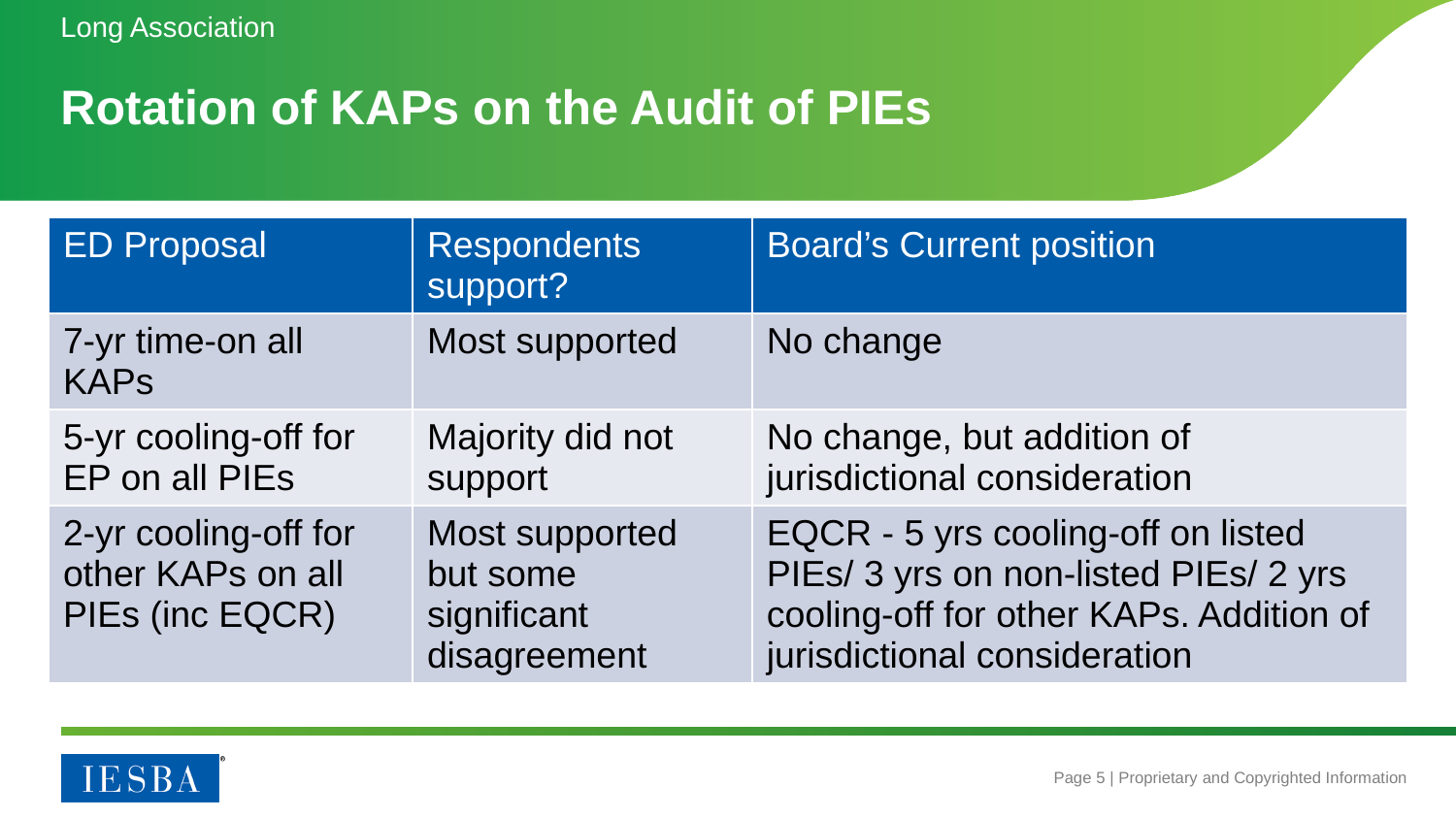

Long Association
# Rotation of KAPs on the Audit of PIEs
| ED Proposal | Respondents support? | Board’s Current position |
| --- | --- | --- |
| 7-yr time-on all KAPs | Most supported | No change |
| 5-yr cooling-off for EP on all PIEs | Majority did not support | No change, but addition of jurisdictional consideration |
| 2-yr cooling-off for other KAPs on all PIEs (inc EQCR) | Most supported but some significant disagreement | EQCR - 5 yrs cooling-off on listed PIEs/ 3 yrs on non-listed PIEs/ 2 yrs cooling-off for other KAPs. Addition of jurisdictional consideration |